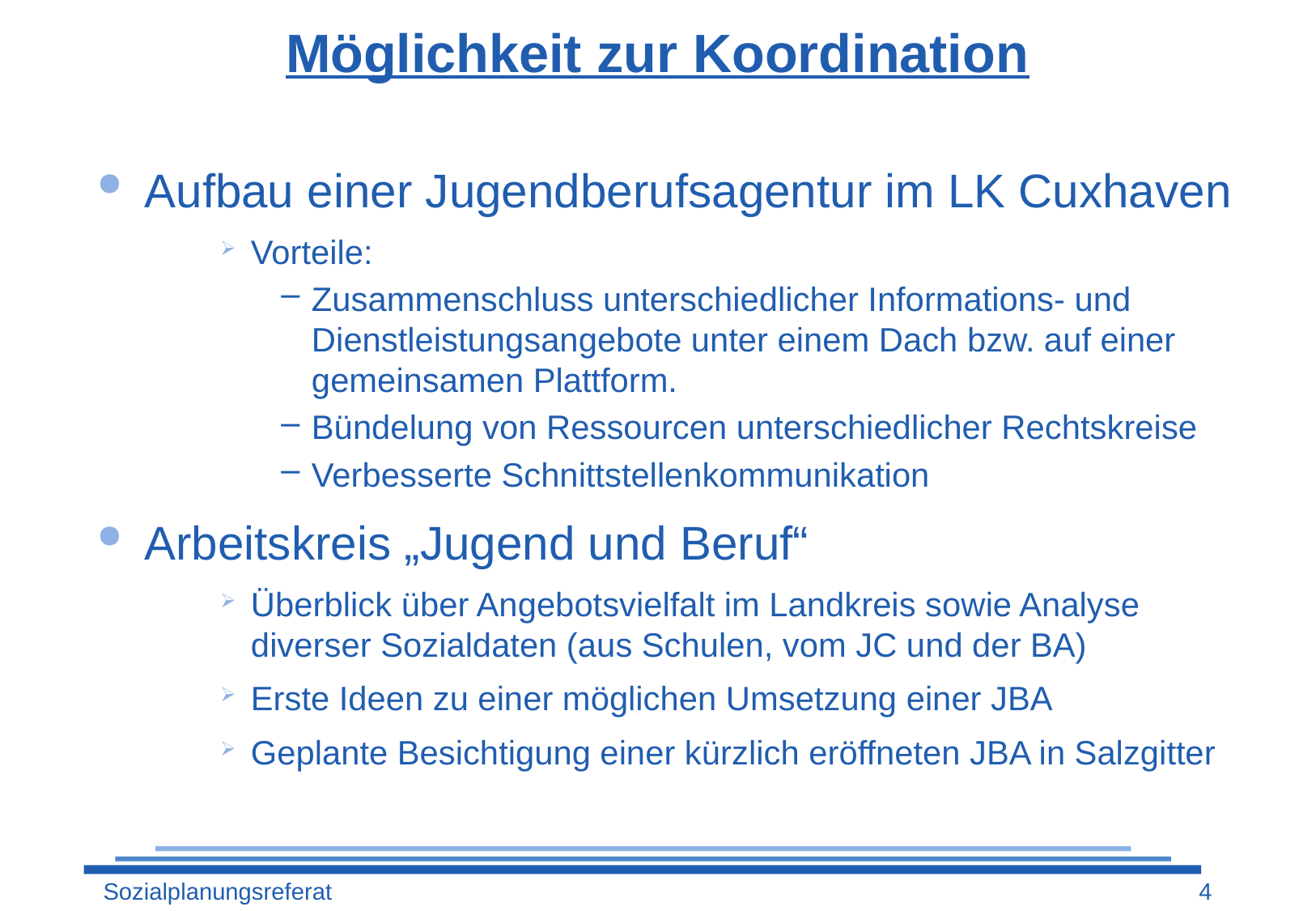

# Möglichkeit zur Koordination

Aufbau einer Jugendberufsagentur im LK Cuxhaven
Vorteile:
Zusammenschluss unterschiedlicher Informations- und Dienstleistungsangebote unter einem Dach bzw. auf einer gemeinsamen Plattform.
Bündelung von Ressourcen unterschiedlicher Rechtskreise
Verbesserte Schnittstellenkommunikation
Arbeitskreis „Jugend und Beruf“
Überblick über Angebotsvielfalt im Landkreis sowie Analyse diverser Sozialdaten (aus Schulen, vom JC und der BA)
Erste Ideen zu einer möglichen Umsetzung einer JBA
Geplante Besichtigung einer kürzlich eröffneten JBA in Salzgitter

Sozialplanungsreferat
4